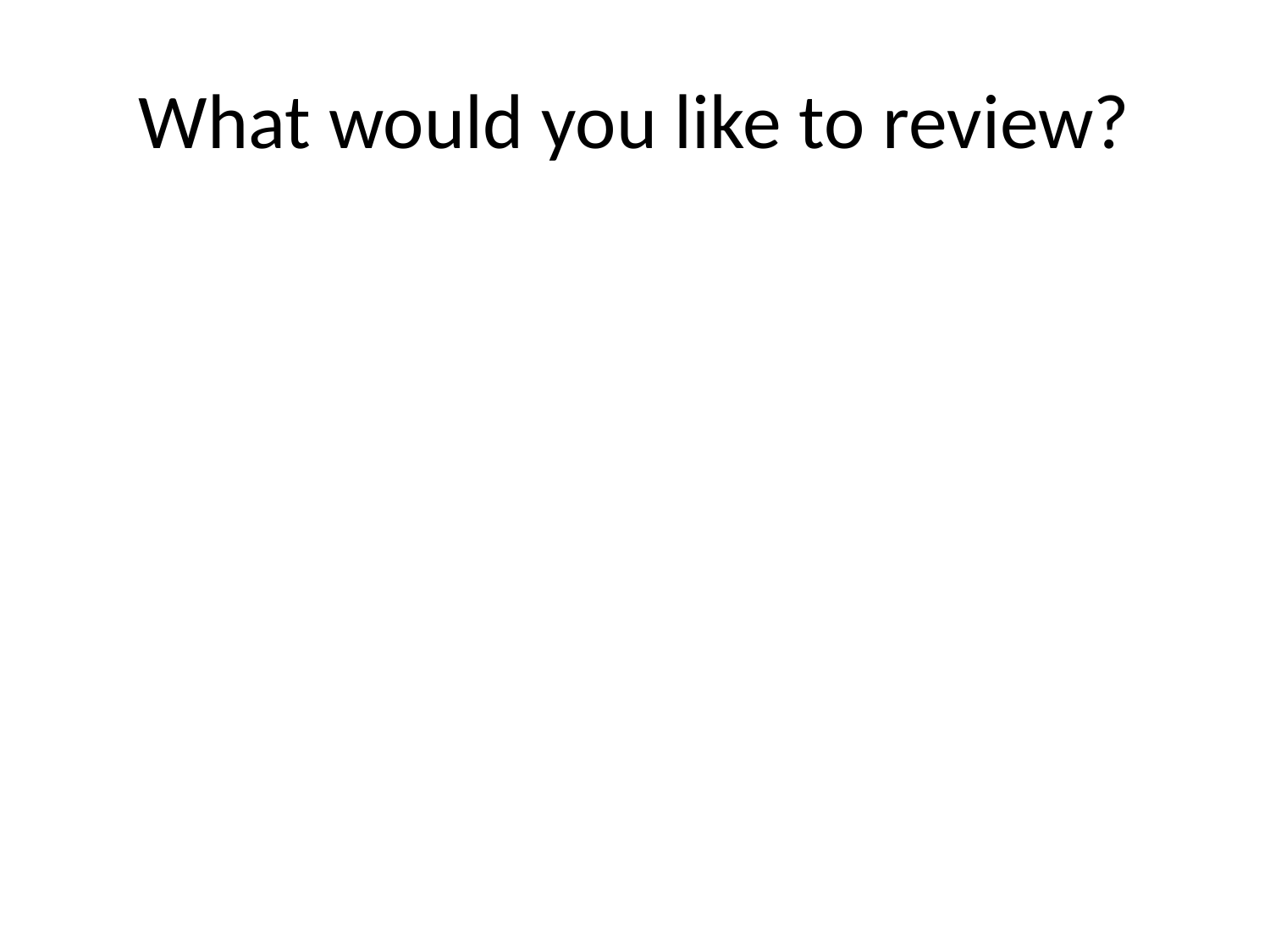

# What would you like to review?